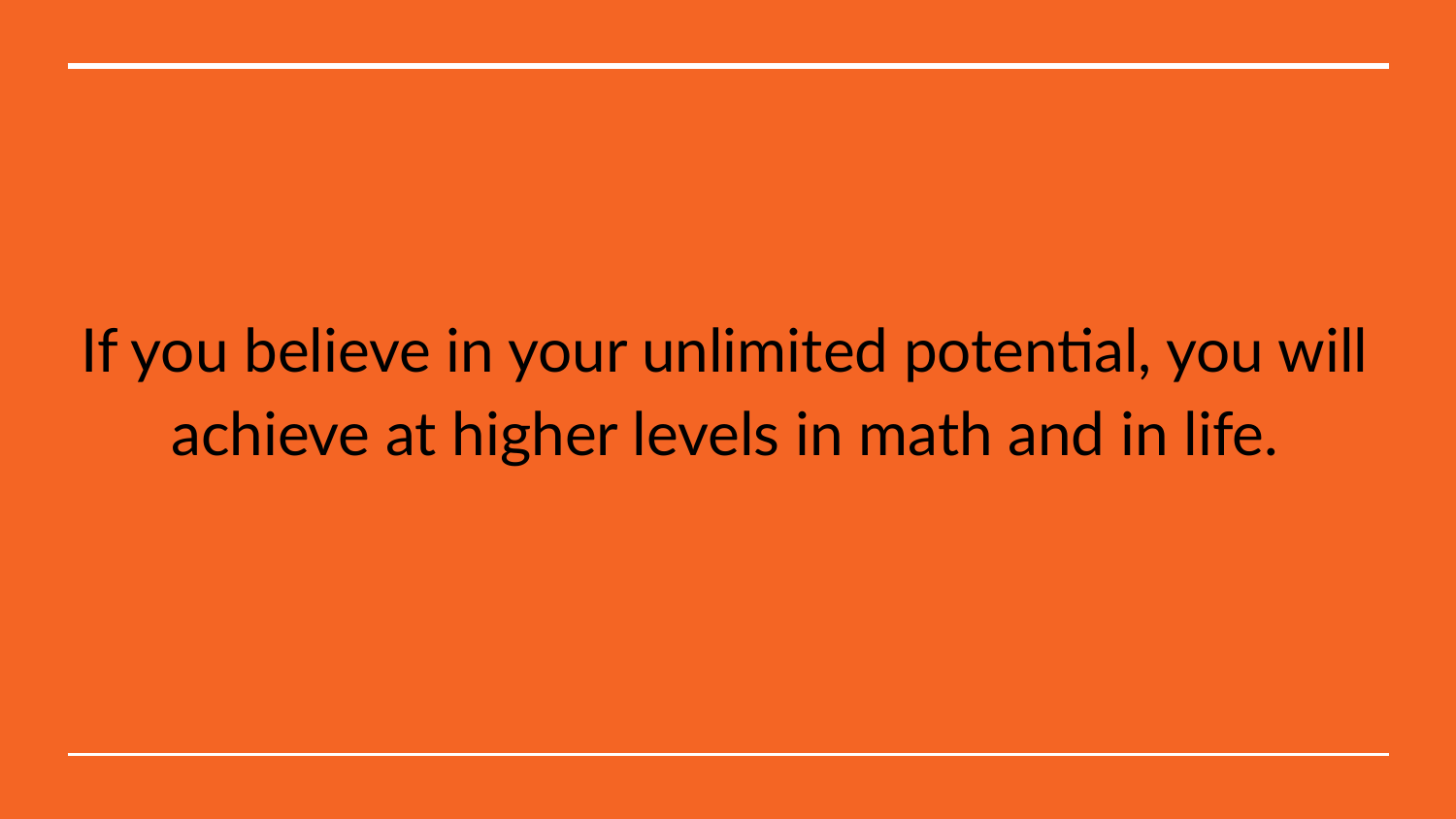

# If you believe in your unlimited potential, you will achieve at higher levels in math and in life.